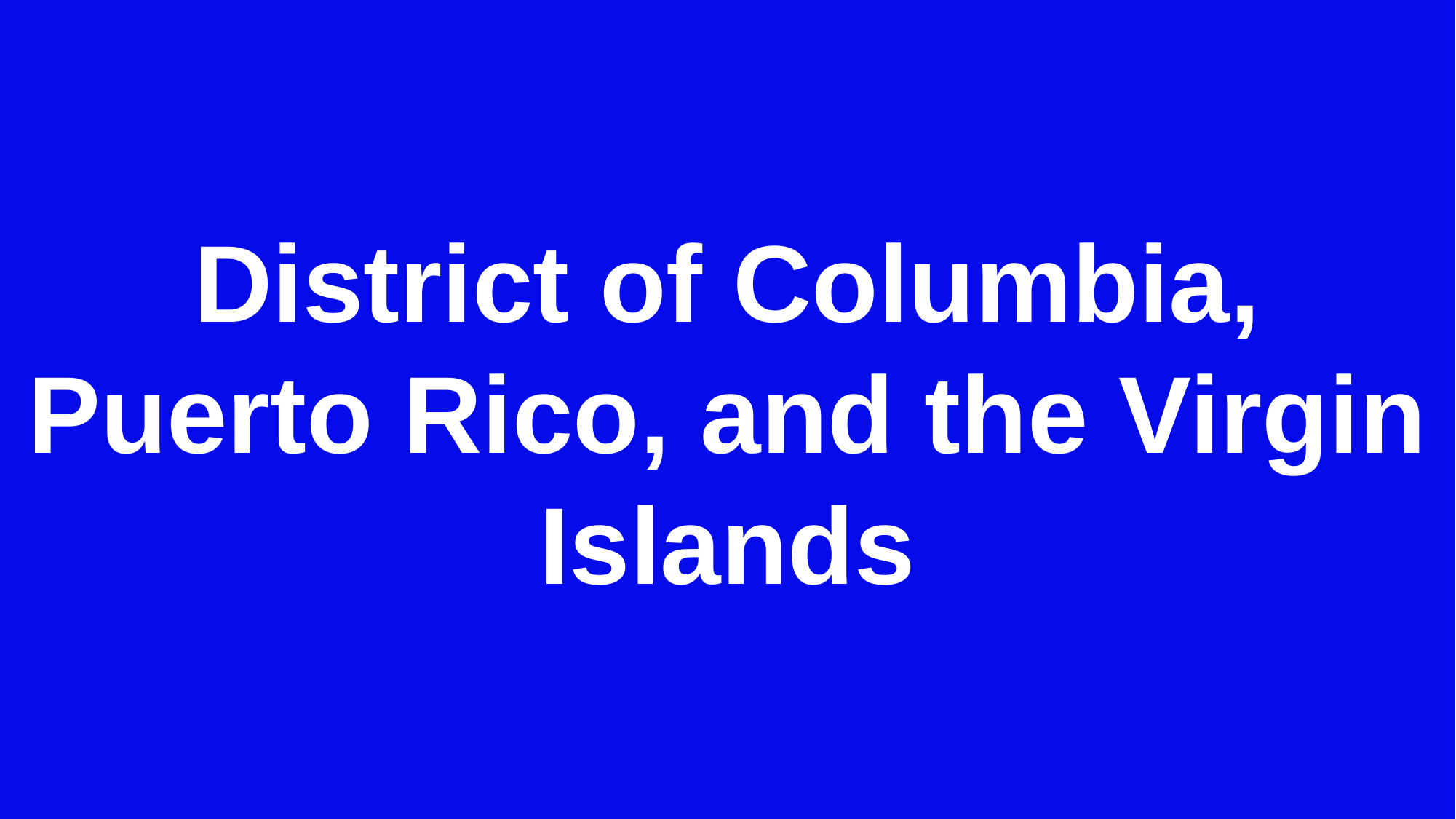

District of Columbia, Puerto Rico, and the Virgin Islands